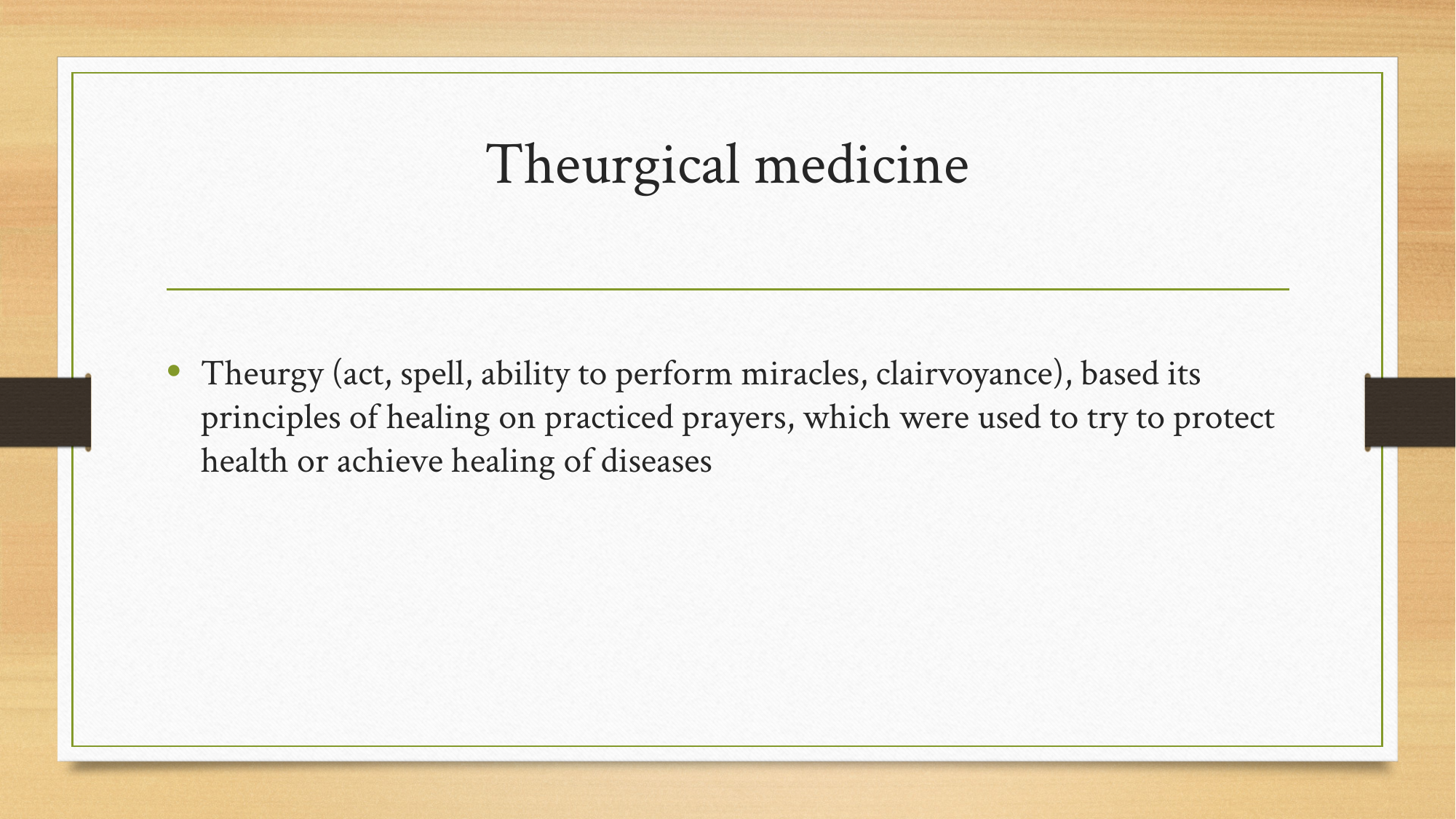

# Theurgical medicine

Theurgy (act, spell, ability to perform miracles, clairvoyance), based its principles of healing on practiced prayers, which were used to try to protect health or achieve healing of diseases